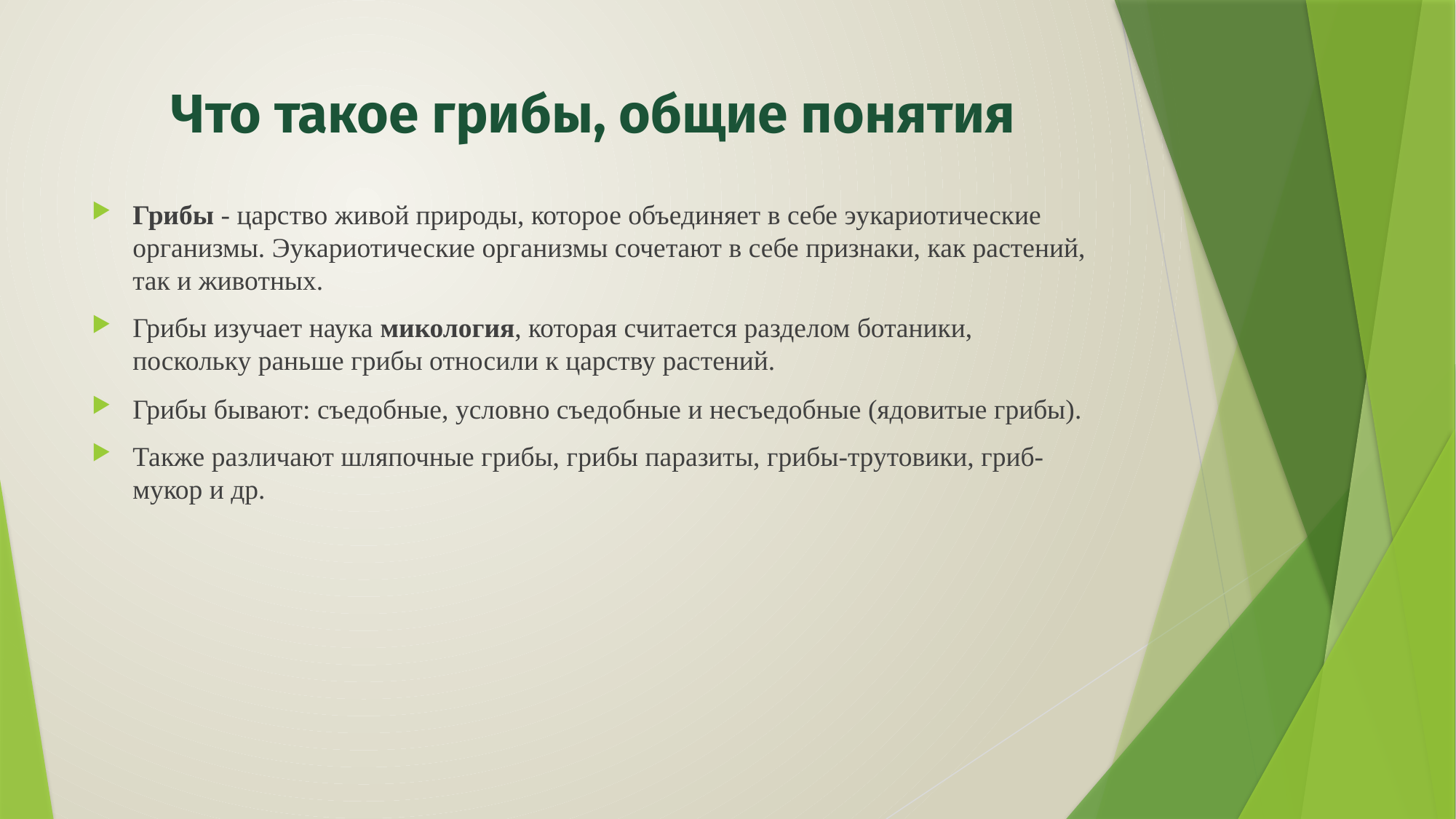

# Что такое грибы, общие понятия
Грибы - царство живой природы, которое объединяет в себе эукариотические организмы. Эукариотические организмы сочетают в себе признаки, как растений, так и животных.
Грибы изучает наука микология, которая считается разделом ботаники, поскольку раньше грибы относили к царству растений.
Грибы бывают: съедобные, условно съедобные и несъедобные (ядовитые грибы).
Также различают шляпочные грибы, грибы паразиты, грибы-трутовики, гриб-мукор и др.